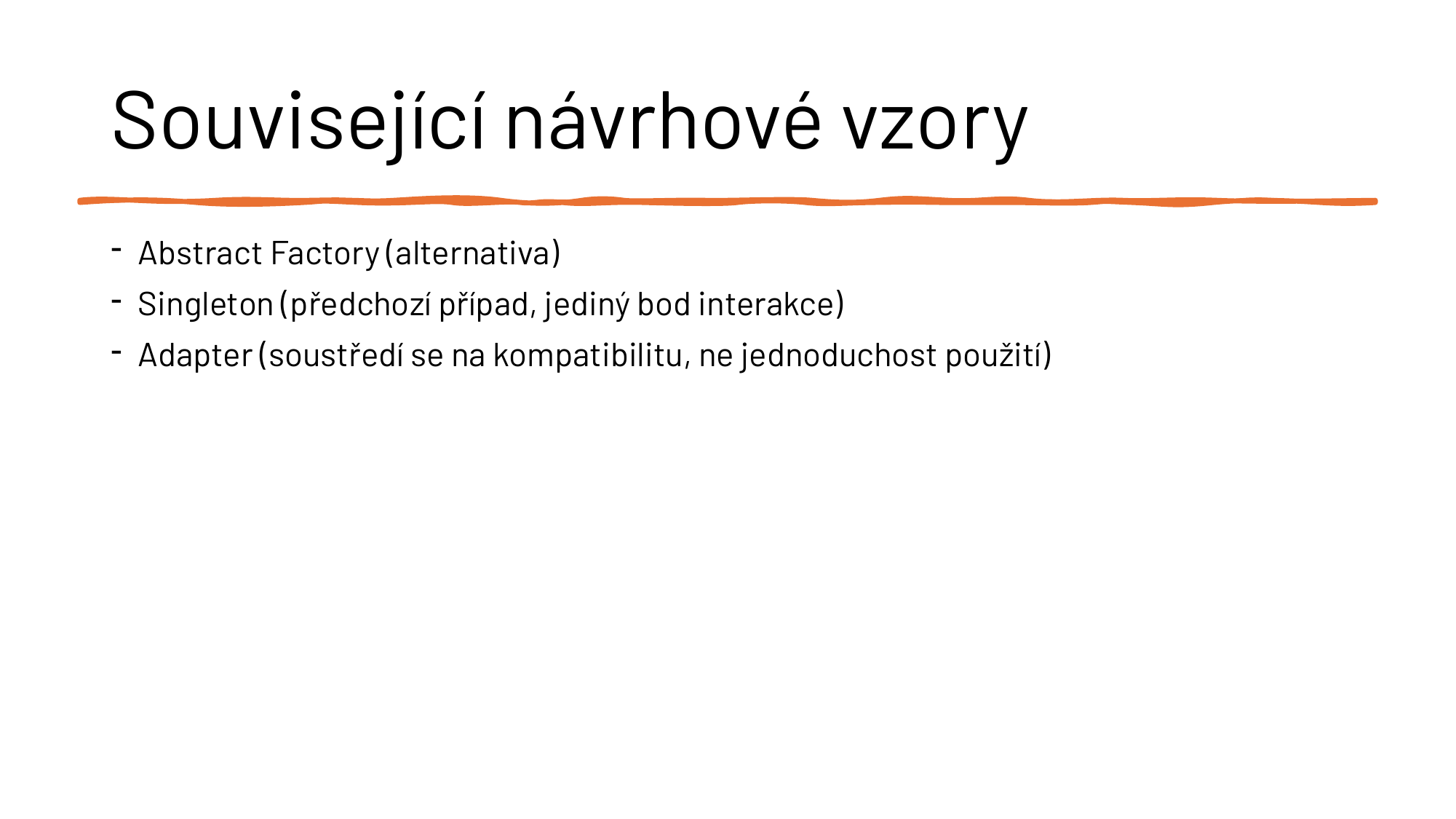

# Související návrhové vzory

Abstract Factory (alternativa)
Singleton (předchozí případ, jediný bod interakce)
Adapter (soustředí se na kompatibilitu, ne jednoduchost použití)